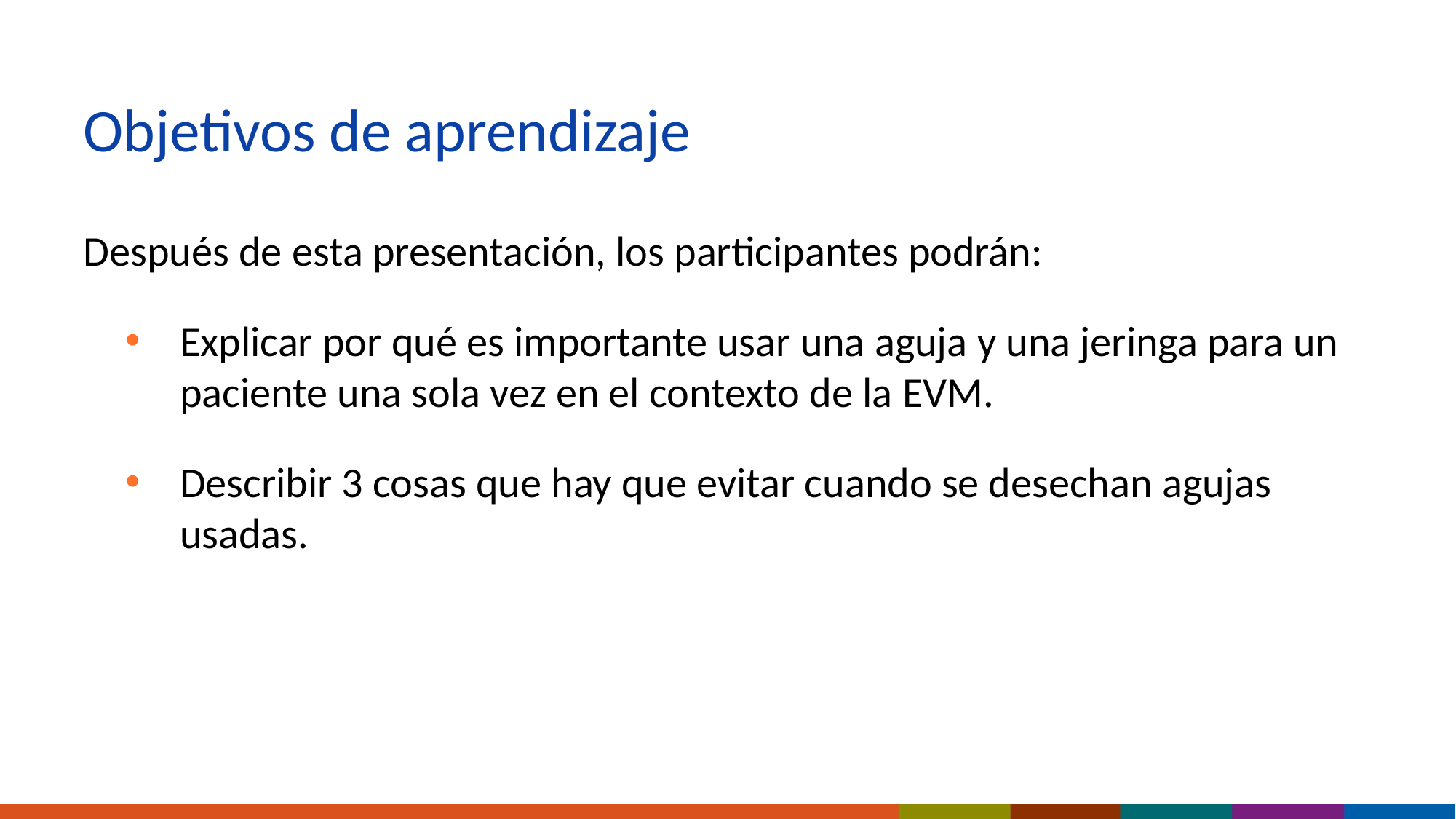

# Objetivos de aprendizaje
Después de esta presentación, los participantes podrán:
Explicar por qué es importante usar una aguja y una jeringa para un paciente una sola vez en el contexto de la EVM.
Describir 3 cosas que hay que evitar cuando se desechan agujas usadas.